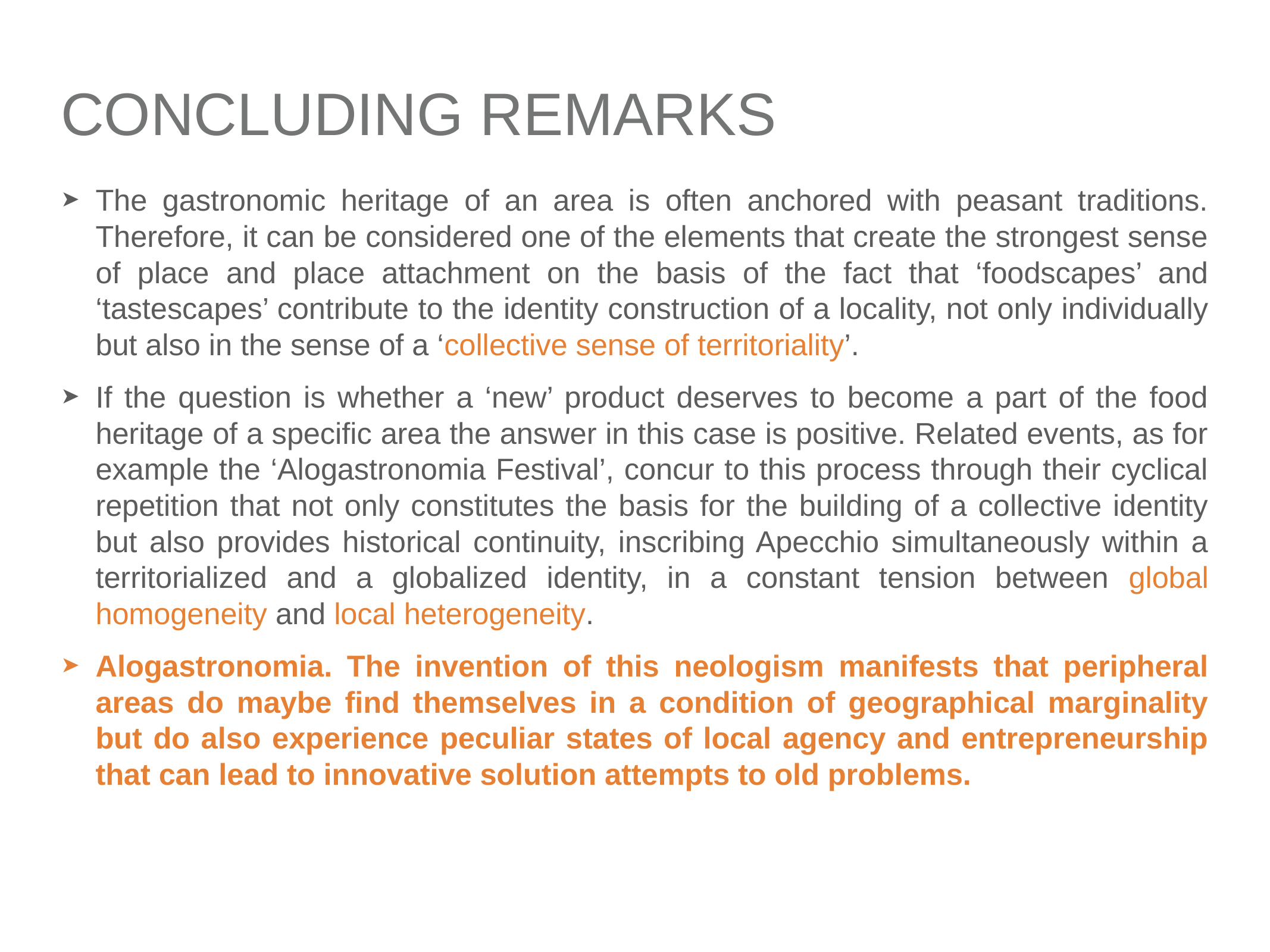

# concluding remarks

The gastronomic heritage of an area is often anchored with peasant traditions. Therefore, it can be considered one of the elements that create the strongest sense of place and place attachment on the basis of the fact that ‘foodscapes’ and ‘tastescapes’ contribute to the identity construction of a locality, not only individually but also in the sense of a ‘collective sense of territoriality’.
If the question is whether a ‘new’ product deserves to become a part of the food heritage of a specific area the answer in this case is positive. Related events, as for example the ‘Alogastronomia Festival’, concur to this process through their cyclical repetition that not only constitutes the basis for the building of a collective identity but also provides historical continuity, inscribing Apecchio simultaneously within a territorialized and a globalized identity, in a constant tension between global homogeneity and local heterogeneity.
Alogastronomia. The invention of this neologism manifests that peripheral areas do maybe find themselves in a condition of geographical marginality but do also experience peculiar states of local agency and entrepreneurship that can lead to innovative solution attempts to old problems.